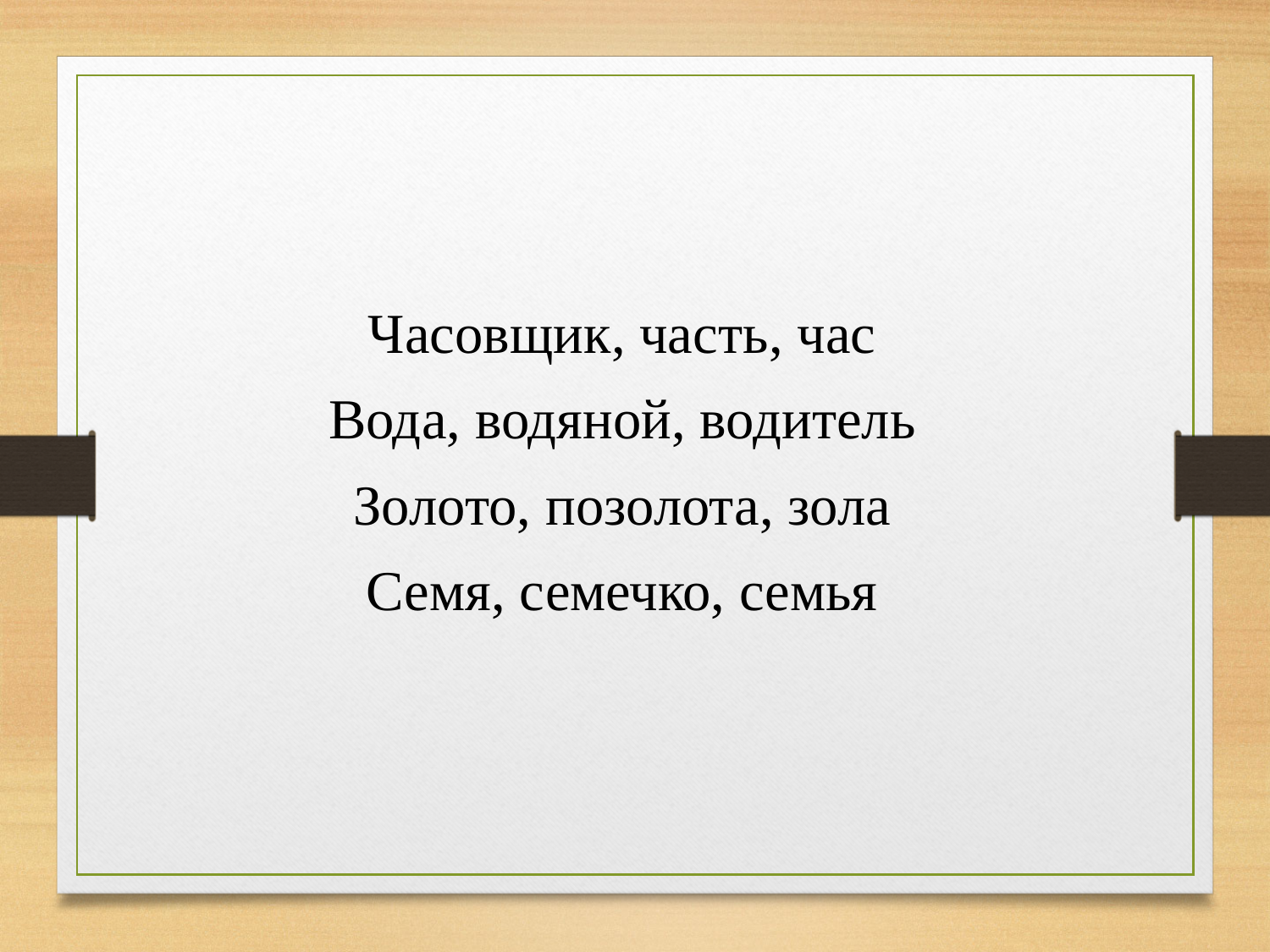

Часовщик, часть, час
Вода, водяной, водитель
Золото, позолота, зола
Семя, семечко, семья